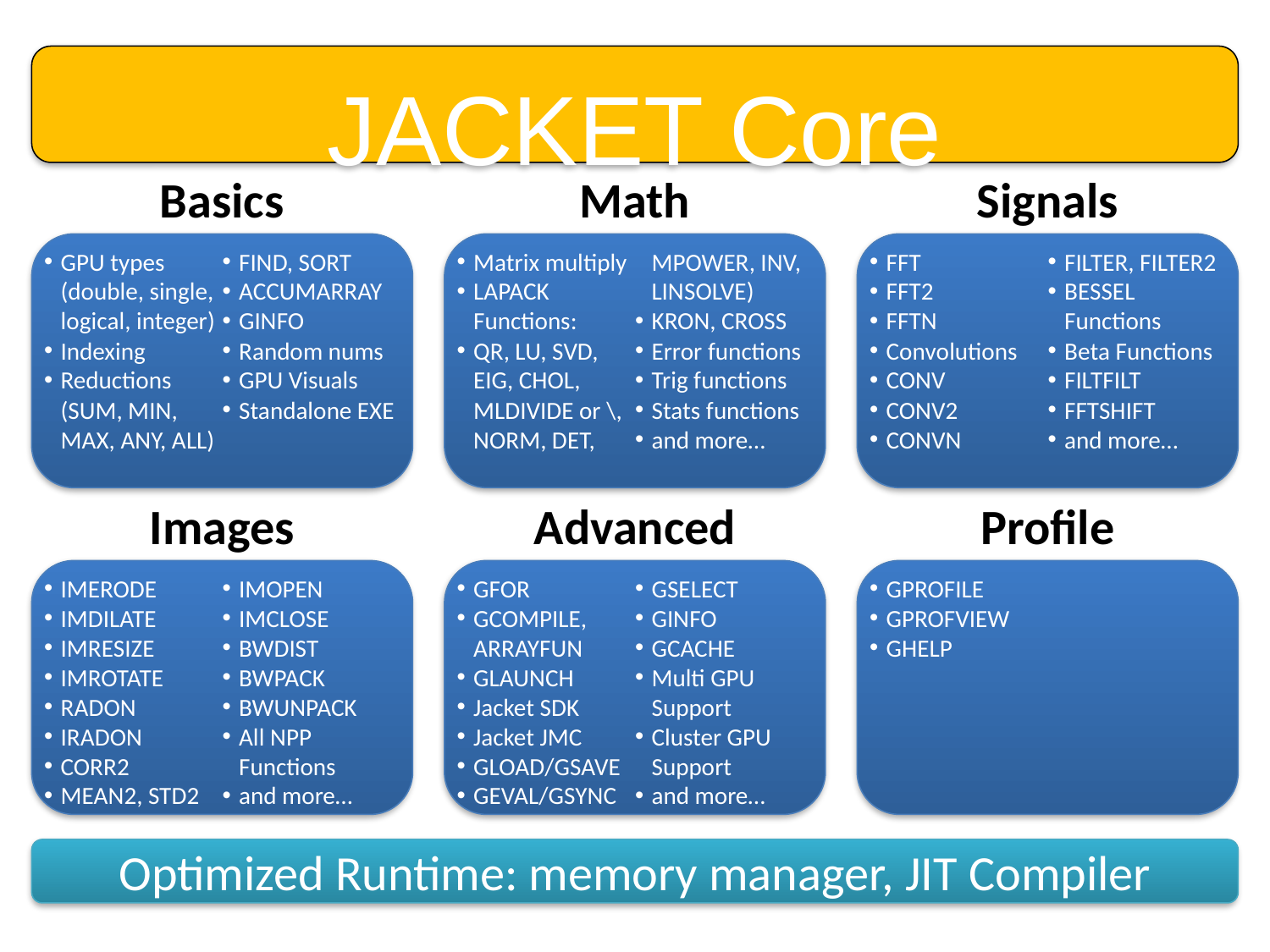

JACKET Core
Basics
Math
Signals
GPU types (double, single, logical, integer)
Indexing
Reductions (SUM, MIN, MAX, ANY, ALL)
FIND, SORT
ACCUMARRAY
GINFO
Random nums
GPU Visuals
Standalone EXE
Matrix multiply
LAPACK Functions:
QR, LU, SVD, EIG, CHOL, MLDIVIDE or \, NORM, DET, MPOWER, INV, LINSOLVE)
KRON, CROSS
Error functions
Trig functions
Stats functions
and more…
FFT
FFT2
FFTN
Convolutions
CONV
CONV2
CONVN
FILTER, FILTER2
BESSEL Functions
Beta Functions
FILTFILT
FFTSHIFT
and more…
Images
Advanced
Profile
IMERODE
IMDILATE
IMRESIZE
IMROTATE
RADON
IRADON
CORR2
MEAN2, STD2
IMOPEN
IMCLOSE
BWDIST
BWPACK
BWUNPACK
All NPP Functions
and more…
GFOR
GCOMPILE, ARRAYFUN
GLAUNCH
Jacket SDK
Jacket JMC
GLOAD/GSAVE
GEVAL/GSYNC
GSELECT
GINFO
GCACHE
Multi GPU Support
Cluster GPU Support
and more…
GPROFILE
GPROFVIEW
GHELP
Optimized Runtime: memory manager, JIT Compiler